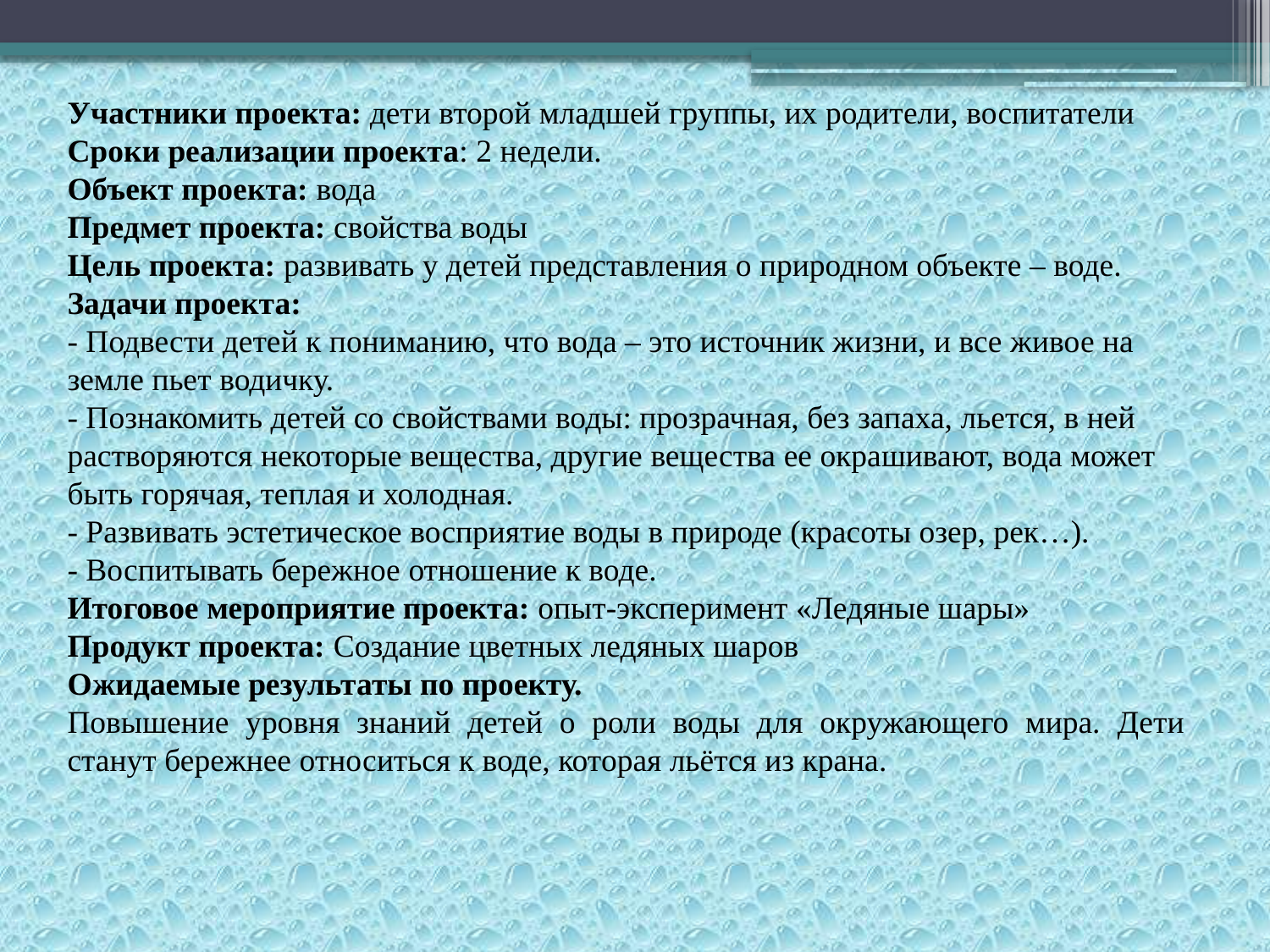

Участники проекта: дети второй младшей группы, их родители, воспитатели
Сроки реализации проекта: 2 недели.
Объект проекта: вода
Предмет проекта: свойства воды
Цель проекта: развивать у детей представления о природном объекте – воде.
Задачи проекта:
- Подвести детей к пониманию, что вода – это источник жизни, и все живое на
земле пьет водичку.
- Познакомить детей со свойствами воды: прозрачная, без запаха, льется, в ней
растворяются некоторые вещества, другие вещества ее окрашивают, вода может
быть горячая, теплая и холодная.
- Развивать эстетическое восприятие воды в природе (красоты озер, рек…).
- Воспитывать бережное отношение к воде.
Итоговое мероприятие проекта: опыт-эксперимент «Ледяные шары»
Продукт проекта: Создание цветных ледяных шаров
Ожидаемые результаты по проекту.
Повышение уровня знаний детей о роли воды для окружающего мира. Дети станут бережнее относиться к воде, которая льётся из крана.